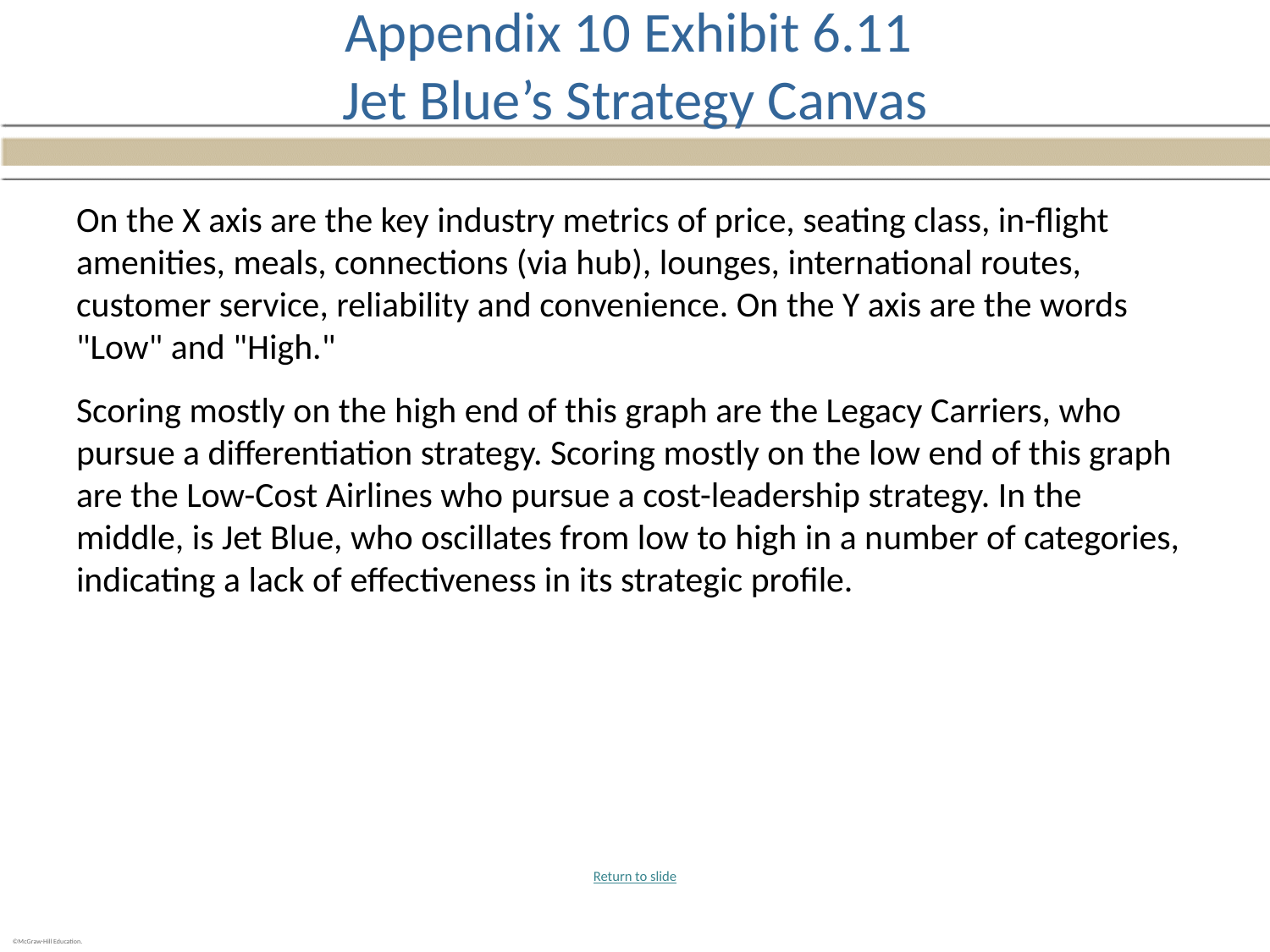

# Appendix 10 Exhibit 6.11 Jet Blue’s Strategy Canvas
On the X axis are the key industry metrics of price, seating class, in-flight amenities, meals, connections (via hub), lounges, international routes, customer service, reliability and convenience. On the Y axis are the words "Low" and "High."
Scoring mostly on the high end of this graph are the Legacy Carriers, who pursue a differentiation strategy. Scoring mostly on the low end of this graph are the Low-Cost Airlines who pursue a cost-leadership strategy. In the middle, is Jet Blue, who oscillates from low to high in a number of categories, indicating a lack of effectiveness in its strategic profile.
Return to slide